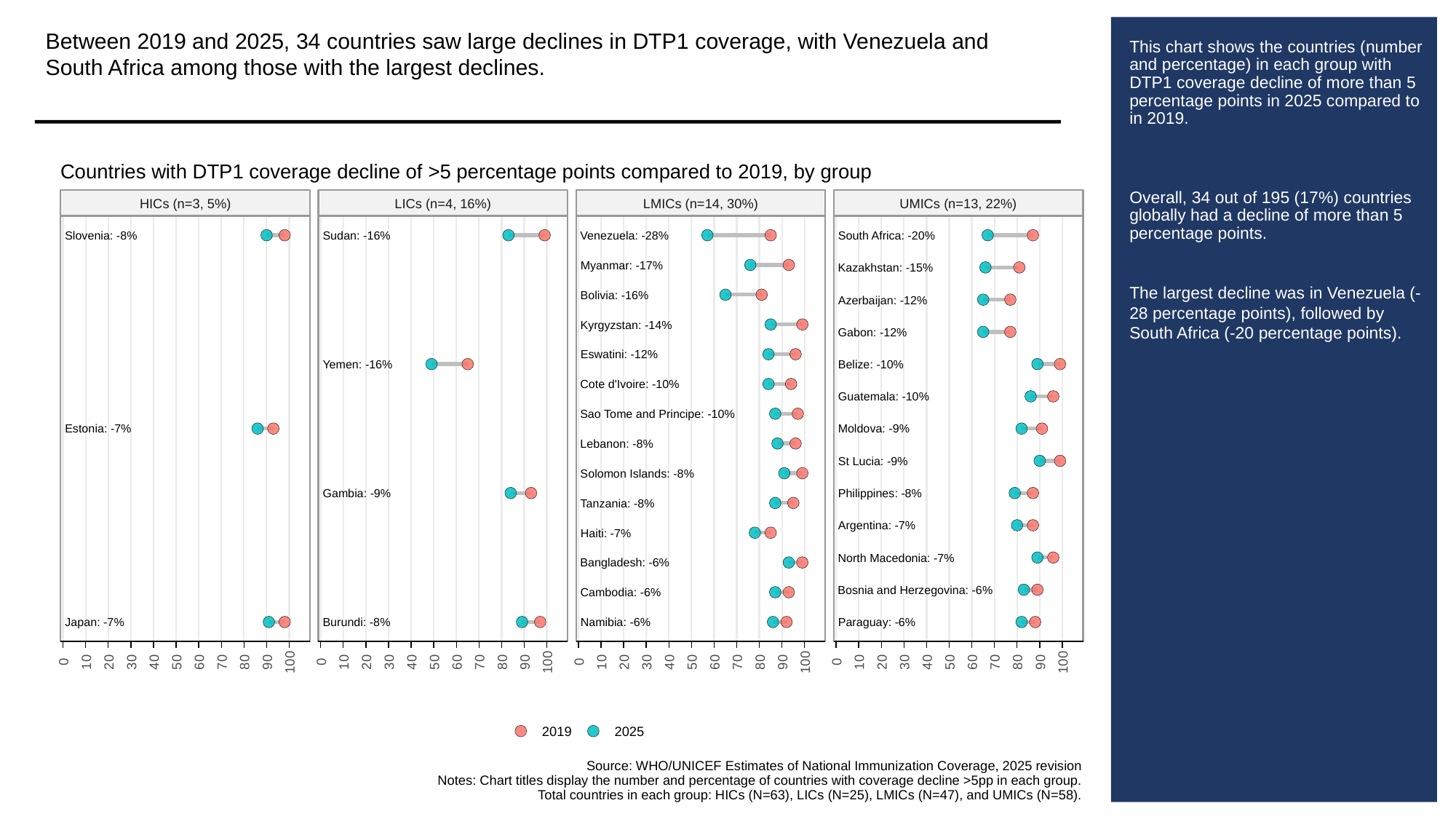

Between 2019 and 2025, 34 countries saw large declines in DTP1 coverage, with Venezuela and South Africa among those with the largest declines.
# This chart shows the countries (number and percentage) in each group with DTP1 coverage decline of more than 5 percentage points in 2025 compared to in 2019.

Overall, 34 out of 195 (17%) countries globally had a decline of more than 5 percentage points.

The largest decline was in Venezuela (-28 percentage points), followed by South Africa (-20 percentage points).

Countries with DTP1 coverage decline of >5 percentage points compared to 2019, by group

HICs (n=3, 5%)
LICs (n=4, 16%)
LMICs (n=14, 30%)
UMICs (n=13, 22%)

Slovenia: -8%
Sudan: -16%
Venezuela: -28%
South Africa: -20%

Myanmar: -17%

Kazakhstan: -15%

Bolivia: -16%

Azerbaijan: -12%

Kyrgyzstan: -14%

Gabon: -12%

Eswatini: -12%

Yemen: -16%
Belize: -10%

Cote d'Ivoire: -10%

Guatemala: -10%

Sao Tome and Principe: -10%

Estonia: -7%
Moldova: -9%

Lebanon: -8%

St Lucia: -9%

Solomon Islands: -8%

Gambia: -9%
Philippines: -8%

Tanzania: -8%

Argentina: -7%

Haiti: -7%

North Macedonia: -7%

Bangladesh: -6%

Bosnia and Herzegovina: -6%

Cambodia: -6%

Japan: -7%
Burundi: -8%
Namibia: -6%
Paraguay: -6%

0
10
20
30
40
50
60
70
80
90
100
0
10
20
30
40
50
60
70
80
90
100
0
10
20
30
40
50
60
70
80
90
100
0
10
20
30
40
50
60
70
80
90
100

2019
2025
Source: WHO/UNICEF Estimates of National Immunization Coverage, 2025 revision
Notes: Chart titles display the number and percentage of countries with coverage decline >5pp in each group.
Total countries in each group: HICs (N=63), LICs (N=25), LMICs (N=47), and UMICs (N=58).